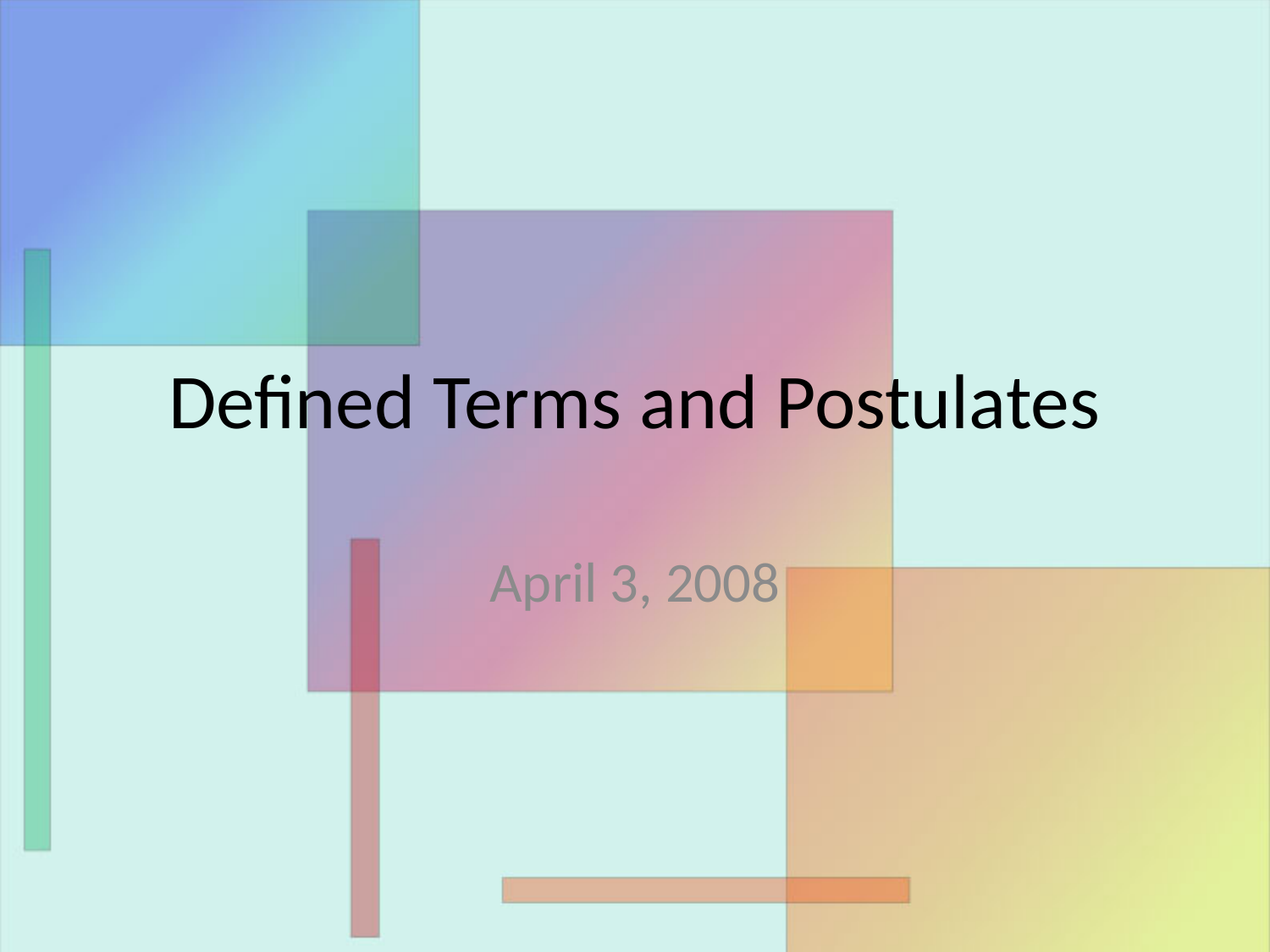

# Defined Terms and Postulates
April 3, 2008